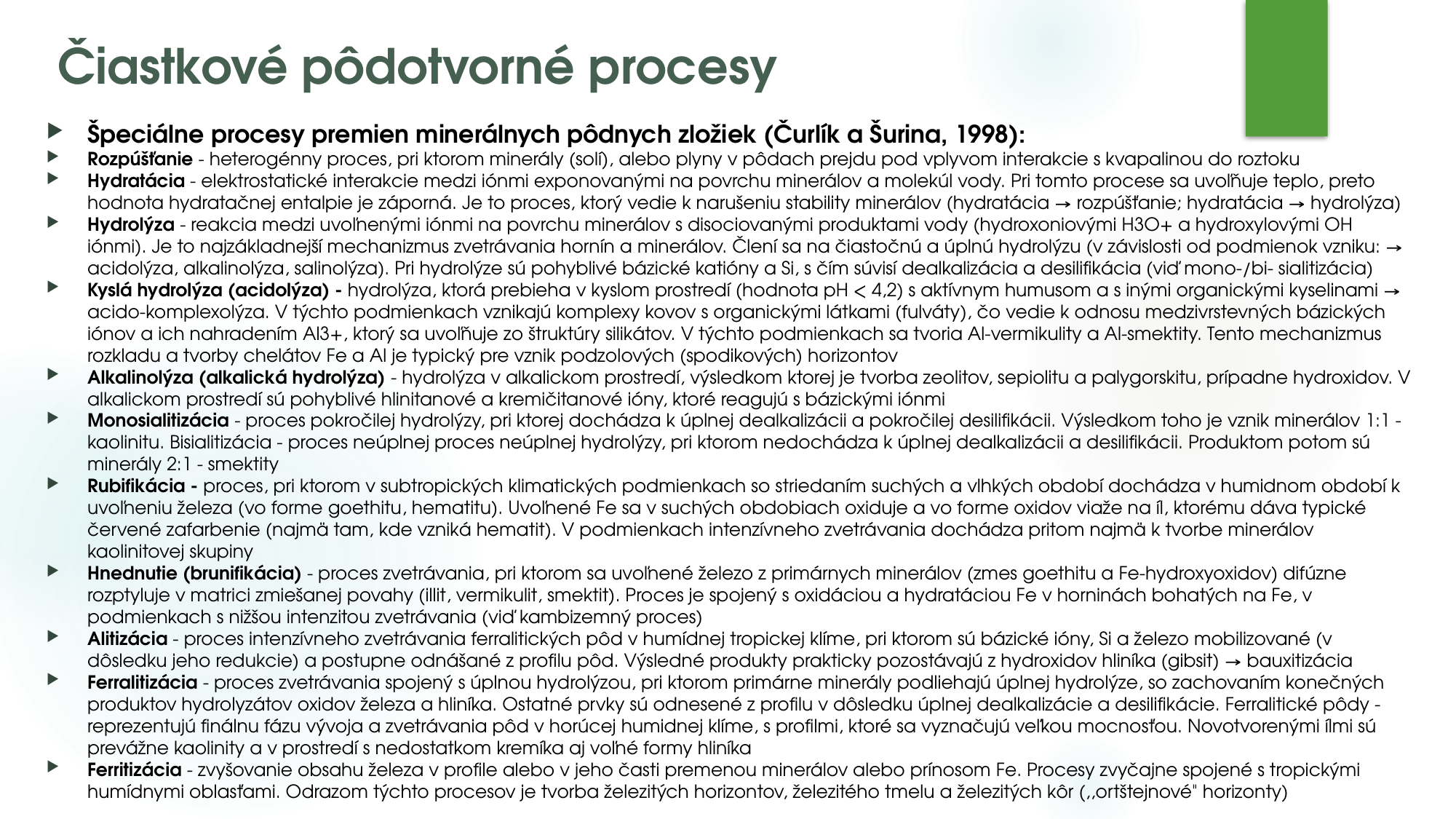

# Čiastkové pôdotvorné procesy
Špeciálne procesy premien minerálnych pôdnych zložiek (Čurlík a Šurina, 1998):
Rozpúšťanie - heterogénny proces, pri ktorom minerály (solí), alebo plyny v pôdach prejdu pod vplyvom interakcie s kvapalinou do roztoku
Hydratácia - elektrostatické interakcie medzi iónmi exponovanými na povrchu minerálov a molekúl vody. Pri tomto procese sa uvoľňuje teplo, preto hodnota hydratačnej entalpie je záporná. Je to proces, ktorý vedie k narušeniu stability minerálov (hydratácia → rozpúšťanie; hydratácia → hydrolýza)
Hydrolýza - reakcia medzi uvoľnenými iónmi na povrchu minerálov s disociovanými produktami vody (hydroxoniovými H3O+ a hydroxylovými OH iónmi). Je to najzákladnejší mechanizmus zvetrávania hornín a minerálov. Člení sa na čiastočnú a úplnú hydrolýzu (v závislosti od podmienok vzniku: → acidolýza, alkalinolýza, salinolýza). Pri hydrolýze sú pohyblivé bázické katióny a Si, s čím súvisí dealkalizácia a desilifikácia (viď mono-/bi- sialitizácia)
Kyslá hydrolýza (acidolýza) - hydrolýza, ktorá prebieha v kyslom prostredí (hodnota pH < 4,2) s aktívnym humusom a s inými organickými kyselinami → acido-komplexolýza. V týchto podmienkach vznikajú komplexy kovov s organickými látkami (fulváty), čo vedie k odnosu medzivrstevných bázických iónov a ich nahradením Al3+, ktorý sa uvoľňuje zo štruktúry silikátov. V týchto podmienkach sa tvoria Al-vermikulity a Al-smektity. Tento mechanizmus rozkladu a tvorby chelátov Fe a Al je typický pre vznik podzolových (spodikových) horizontov
Alkalinolýza (alkalická hydrolýza) - hydrolýza v alkalickom prostredí, výsledkom ktorej je tvorba zeolitov, sepiolitu a palygorskitu, prípadne hydroxidov. V alkalickom prostredí sú pohyblivé hlinitanové a kremičitanové ióny, ktoré reagujú s bázickými iónmi
Monosialitizácia - proces pokročilej hydrolýzy, pri ktorej dochádza k úplnej dealkalizácii a pokročilej desilifikácii. Výsledkom toho je vznik minerálov 1:1 - kaolinitu. Bisialitizácia - proces neúplnej proces neúplnej hydrolýzy, pri ktorom nedochádza k úplnej dealkalizácii a desilifikácii. Produktom potom sú minerály 2:1 - smektity
Rubifikácia - proces, pri ktorom v subtropických klimatických podmienkach so striedaním suchých a vlhkých období dochádza v humidnom období k uvoľneniu železa (vo forme goethitu, hematitu). Uvoľnené Fe sa v suchých obdobiach oxiduje a vo forme oxidov viaže na íl, ktorému dáva typické červené zafarbenie (najmä tam, kde vzniká hematit). V podmienkach intenzívneho zvetrávania dochádza pritom najmä k tvorbe minerálov kaolinitovej skupiny
Hnednutie (brunifikácia) - proces zvetrávania, pri ktorom sa uvoľnené železo z primárnych minerálov (zmes goethitu a Fe-hydroxyoxidov) difúzne rozptyluje v matrici zmiešanej povahy (illit, vermikulit, smektit). Proces je spojený s oxidáciou a hydratáciou Fe v horninách bohatých na Fe, v podmienkach s nižšou intenzitou zvetrávania (viď kambizemný proces)
Alitizácia - proces intenzívneho zvetrávania ferralitických pôd v humídnej tropickej klíme, pri ktorom sú bázické ióny, Si a železo mobilizované (v dôsledku jeho redukcie) a postupne odnášané z profilu pôd. Výsledné produkty prakticky pozostávajú z hydroxidov hliníka (gibsit) → bauxitizácia
Ferralitizácia - proces zvetrávania spojený s úplnou hydrolýzou, pri ktorom primárne minerály podliehajú úplnej hydrolýze, so zachovaním konečných produktov hydrolyzátov oxidov železa a hliníka. Ostatné prvky sú odnesené z profilu v dôsledku úplnej dealkalizácie a desilifikácie. Ferralitické pôdy - reprezentujú finálnu fázu vývoja a zvetrávania pôd v horúcej humidnej klíme, s profilmi, ktoré sa vyznačujú veľkou mocnosťou. Novotvorenými ílmi sú prevážne kaolinity a v prostredí s nedostatkom kremíka aj voľné formy hliníka
Ferritizácia - zvyšovanie obsahu železa v profile alebo v jeho časti premenou minerálov alebo prínosom Fe. Procesy zvyčajne spojené s tropickými humídnymi oblasťami. Odrazom týchto procesov je tvorba železitých horizontov, železitého tmelu a železitých kôr (,,ortštejnové" horizonty)